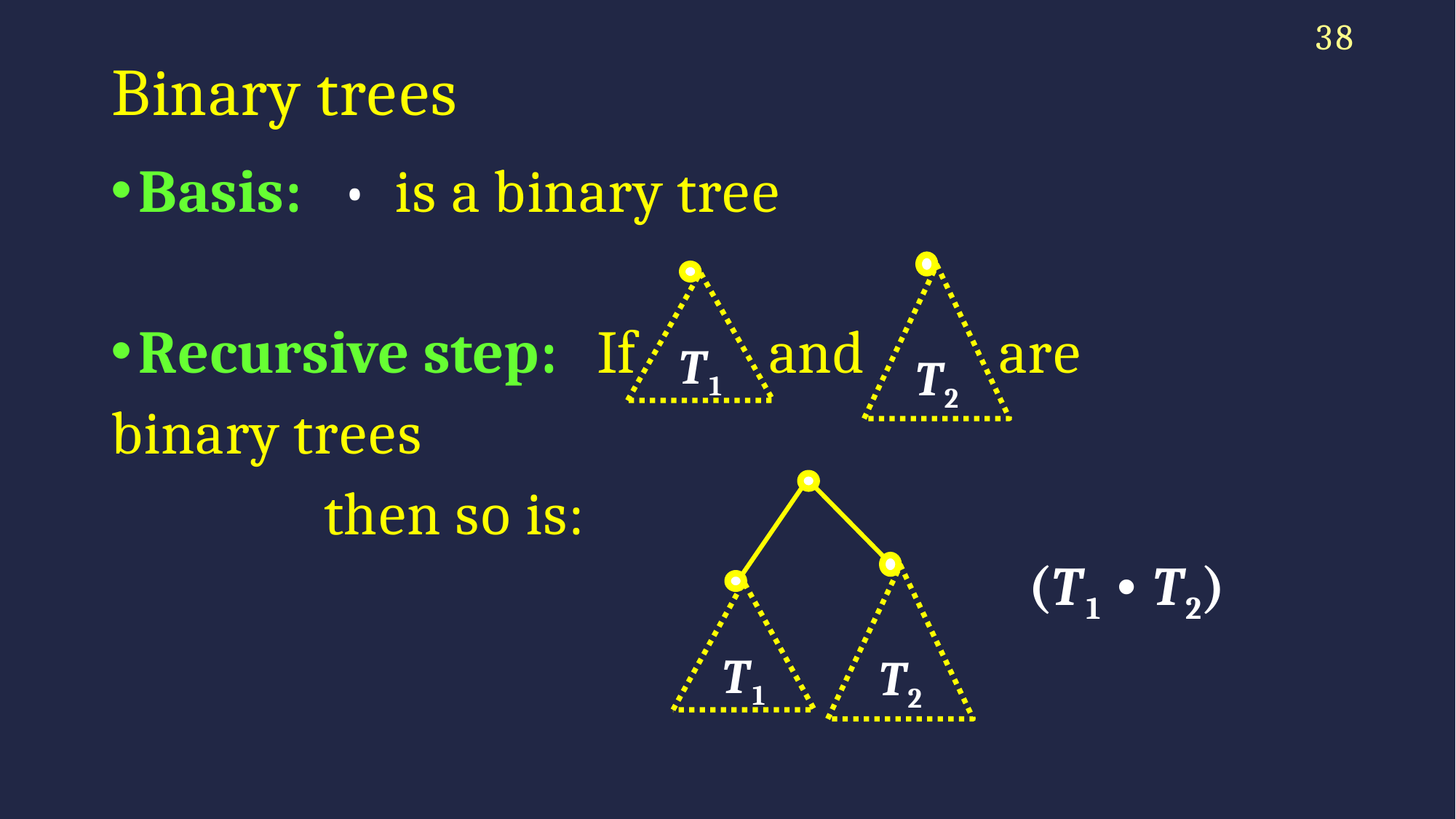

38
# Binary trees
Basis:   •  is a binary tree

Recursive step:   If          and          are
binary trees
                then so is:

T2

T1

(T1 • T2)

T2

T1